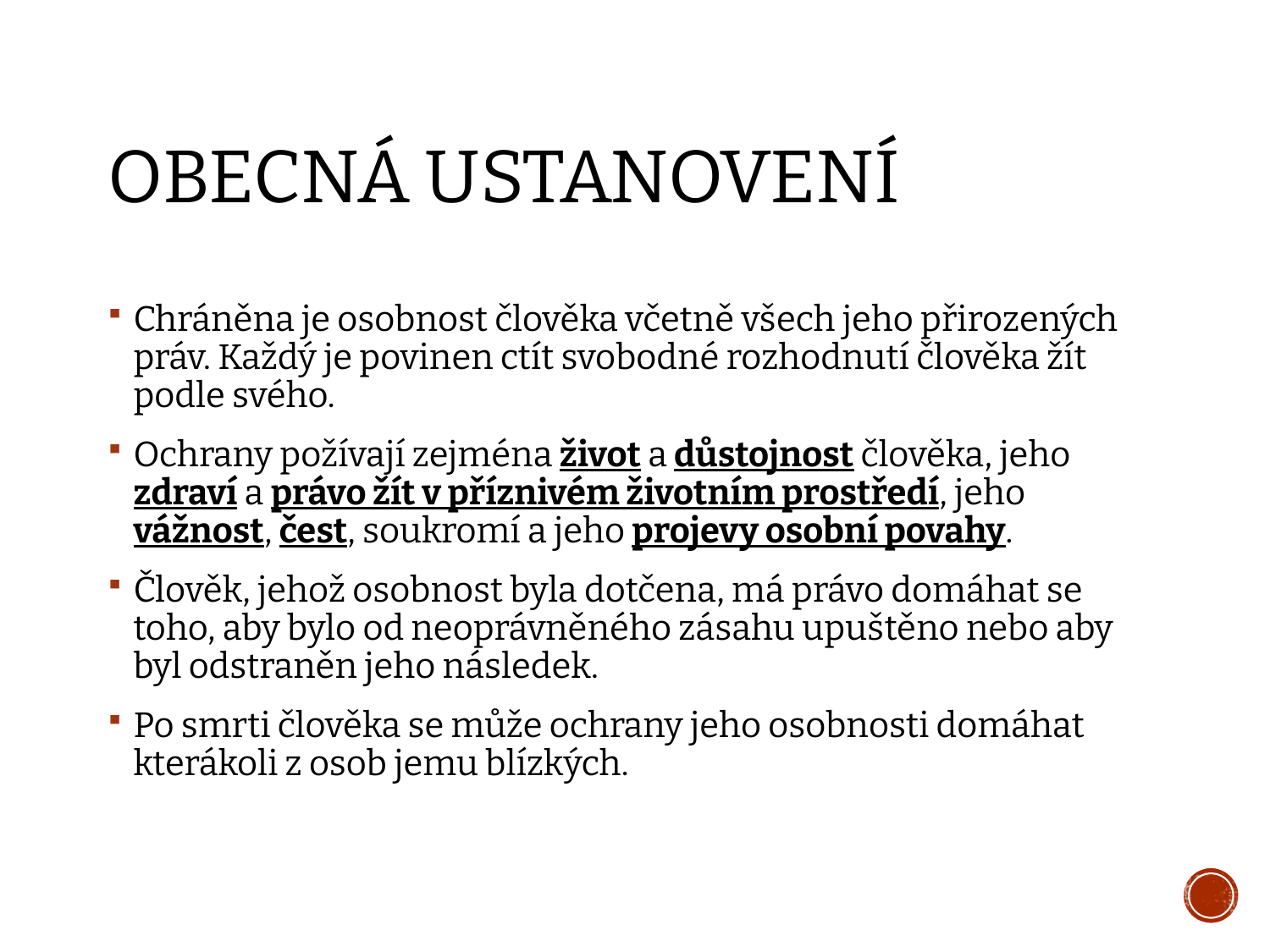

# Obecná ustanovení
Chráněna je osobnost člověka včetně všech jeho přirozených práv. Každý je povinen ctít svobodné rozhodnutí člověka žít podle svého.
Ochrany požívají zejména život a důstojnost člověka, jeho zdraví a právo žít v příznivém životním prostředí, jeho vážnost, čest, soukromí a jeho projevy osobní povahy.
Člověk, jehož osobnost byla dotčena, má právo domáhat se toho, aby bylo od neoprávněného zásahu upuštěno nebo aby byl odstraněn jeho následek.
Po smrti člověka se může ochrany jeho osobnosti domáhat kterákoli z osob jemu blízkých.